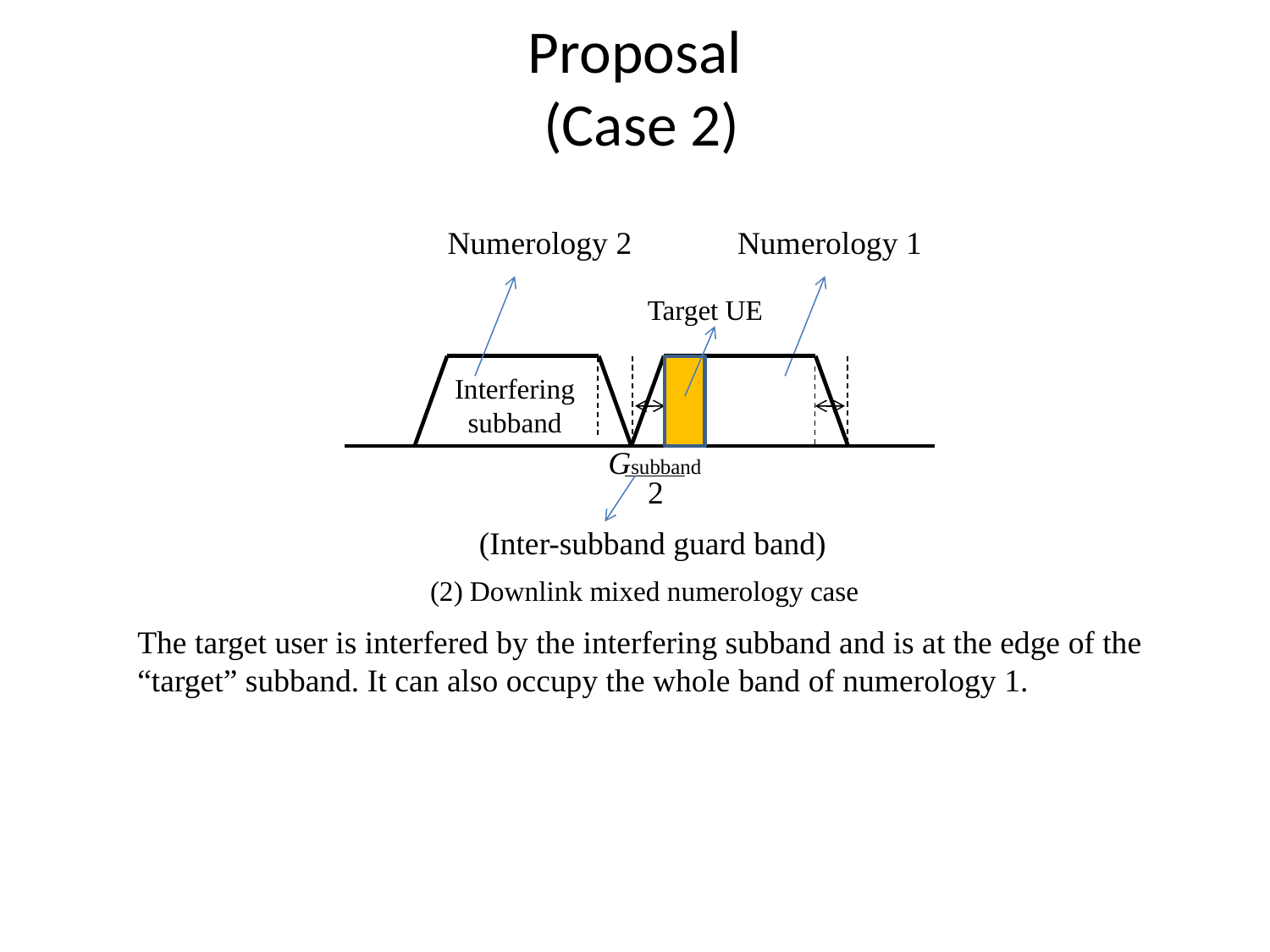

# Proposal (Case 2)
Numerology 2
Numerology 1

Target UE

Interfering subband
Gsubband
2
(Inter-subband guard band)
(2) Downlink mixed numerology case
The target user is interfered by the interfering subband and is at the edge of the “target” subband. It can also occupy the whole band of numerology 1.